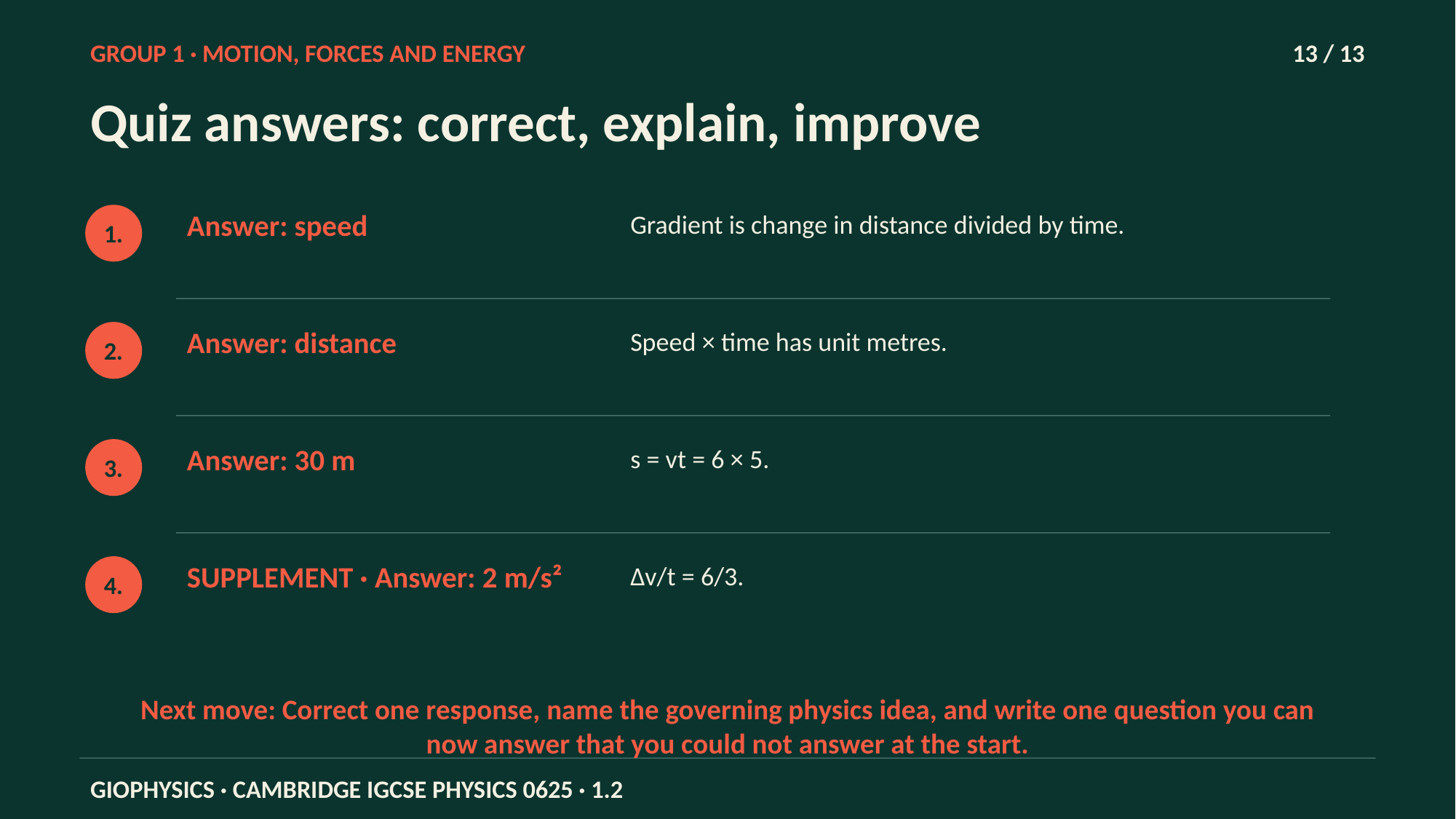

GROUP 1 · MOTION, FORCES AND ENERGY
13 / 13
Quiz answers: correct, explain, improve
Answer: speed
Gradient is change in distance divided by time.

1.

Answer: distance
Speed × time has unit metres.

2.

Answer: 30 m
s = vt = 6 × 5.

3.

SUPPLEMENT · Answer: 2 m/s²
Δv/t = 6/3.

4.
Next move: Correct one response, name the governing physics idea, and write one question you can now answer that you could not answer at the start.

GIOPHYSICS · CAMBRIDGE IGCSE PHYSICS 0625 · 1.2